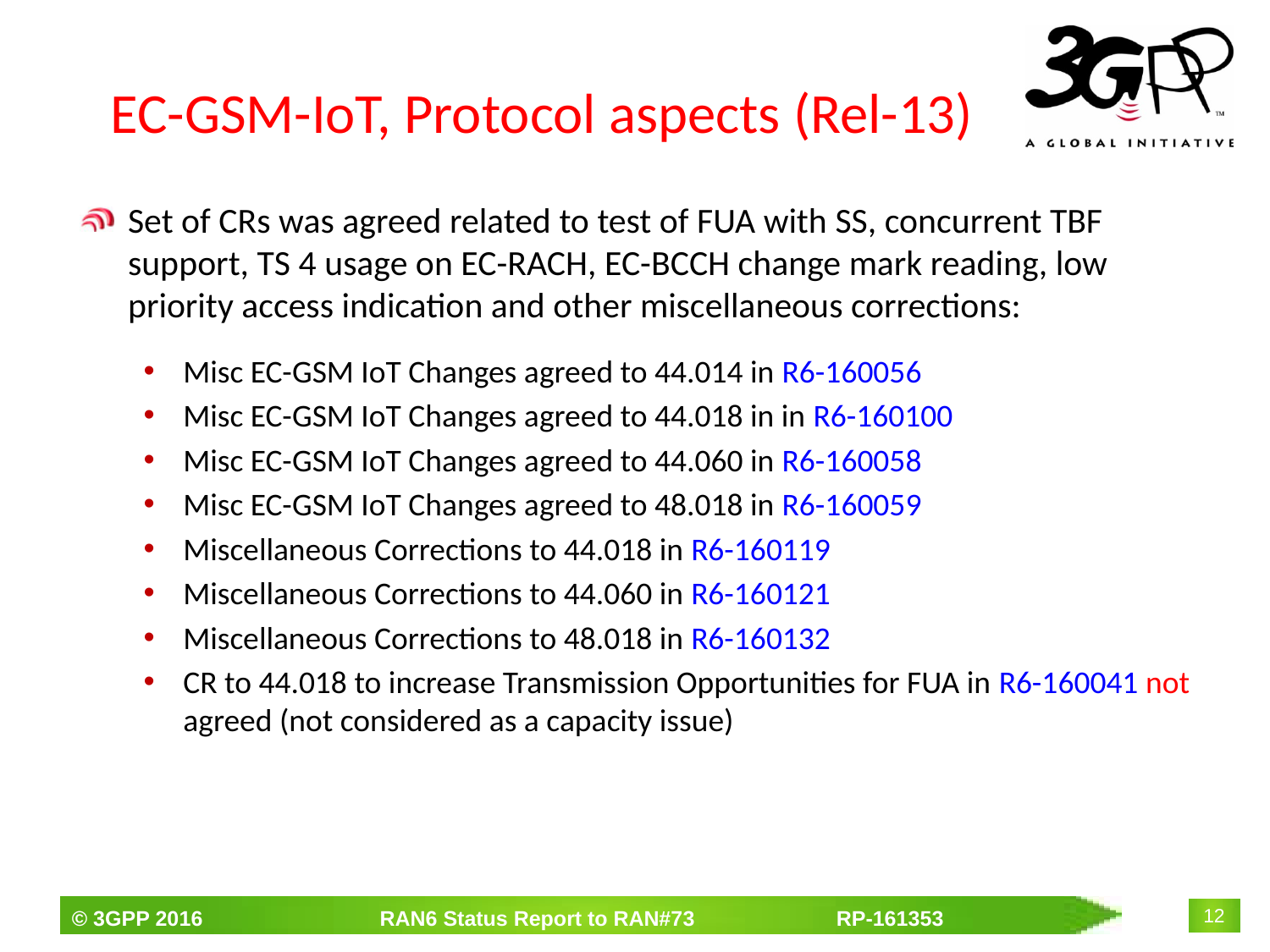

# EC-GSM-IoT, Protocol aspects (Rel-13)
Set of CRs was agreed related to test of FUA with SS, concurrent TBF support, TS 4 usage on EC-RACH, EC-BCCH change mark reading, low priority access indication and other miscellaneous corrections:

Misc EC-GSM IoT Changes agreed to 44.014 in R6-160056
Misc EC-GSM IoT Changes agreed to 44.018 in in R6-160100
Misc EC-GSM IoT Changes agreed to 44.060 in R6-160058
Misc EC-GSM IoT Changes agreed to 48.018 in R6-160059
Miscellaneous Corrections to 44.018 in R6-160119
Miscellaneous Corrections to 44.060 in R6-160121
Miscellaneous Corrections to 48.018 in R6-160132
CR to 44.018 to increase Transmission Opportunities for FUA in R6-160041 not agreed (not considered as a capacity issue)